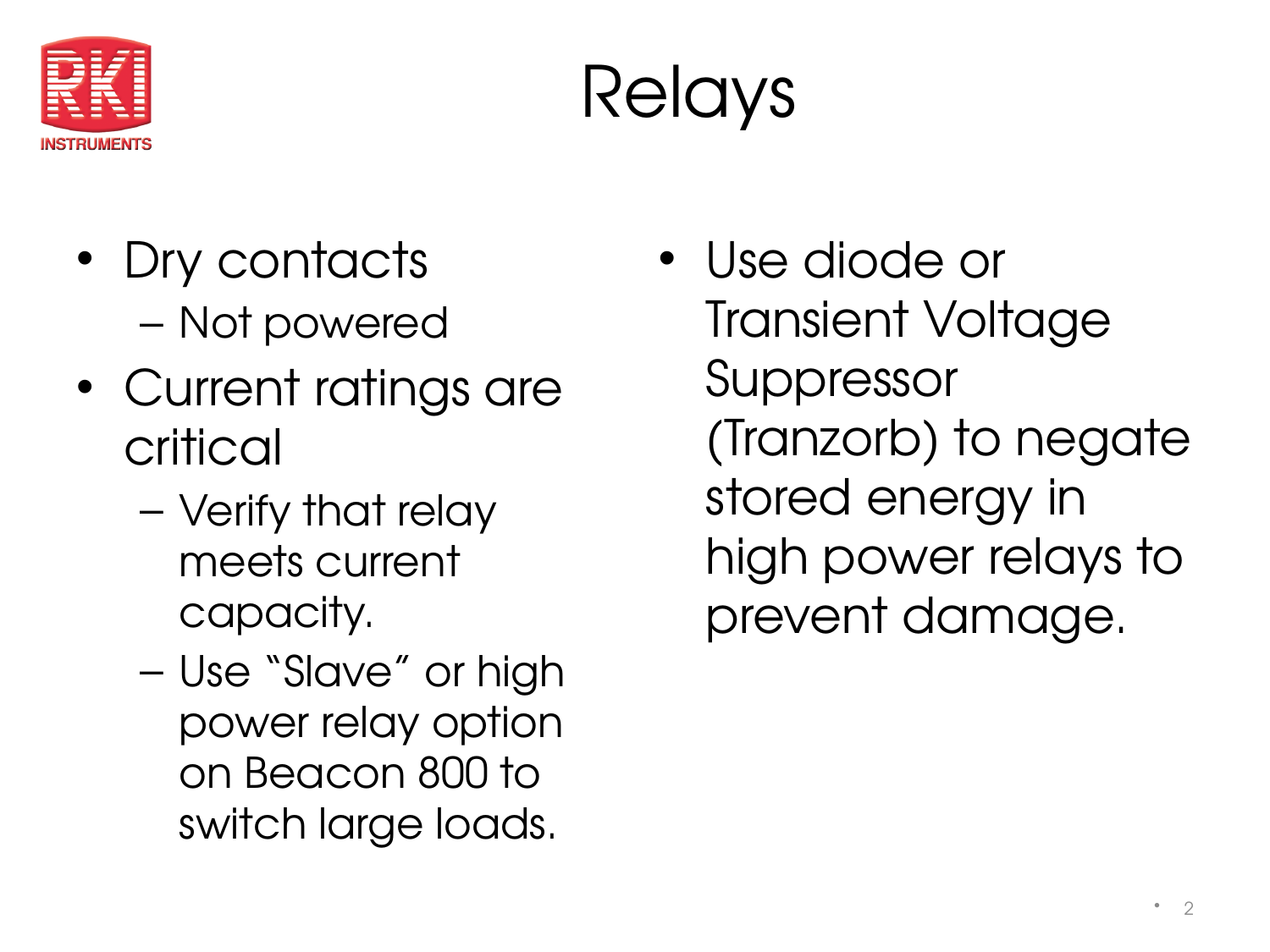

# Relays
Dry contacts
Not powered
Current ratings are critical
Verify that relay meets current capacity.
Use “Slave” or high power relay option on Beacon 800 to switch large loads.

Use diode or Transient Voltage Suppressor (Tranzorb) to negate stored energy in high power relays to prevent damage.

2